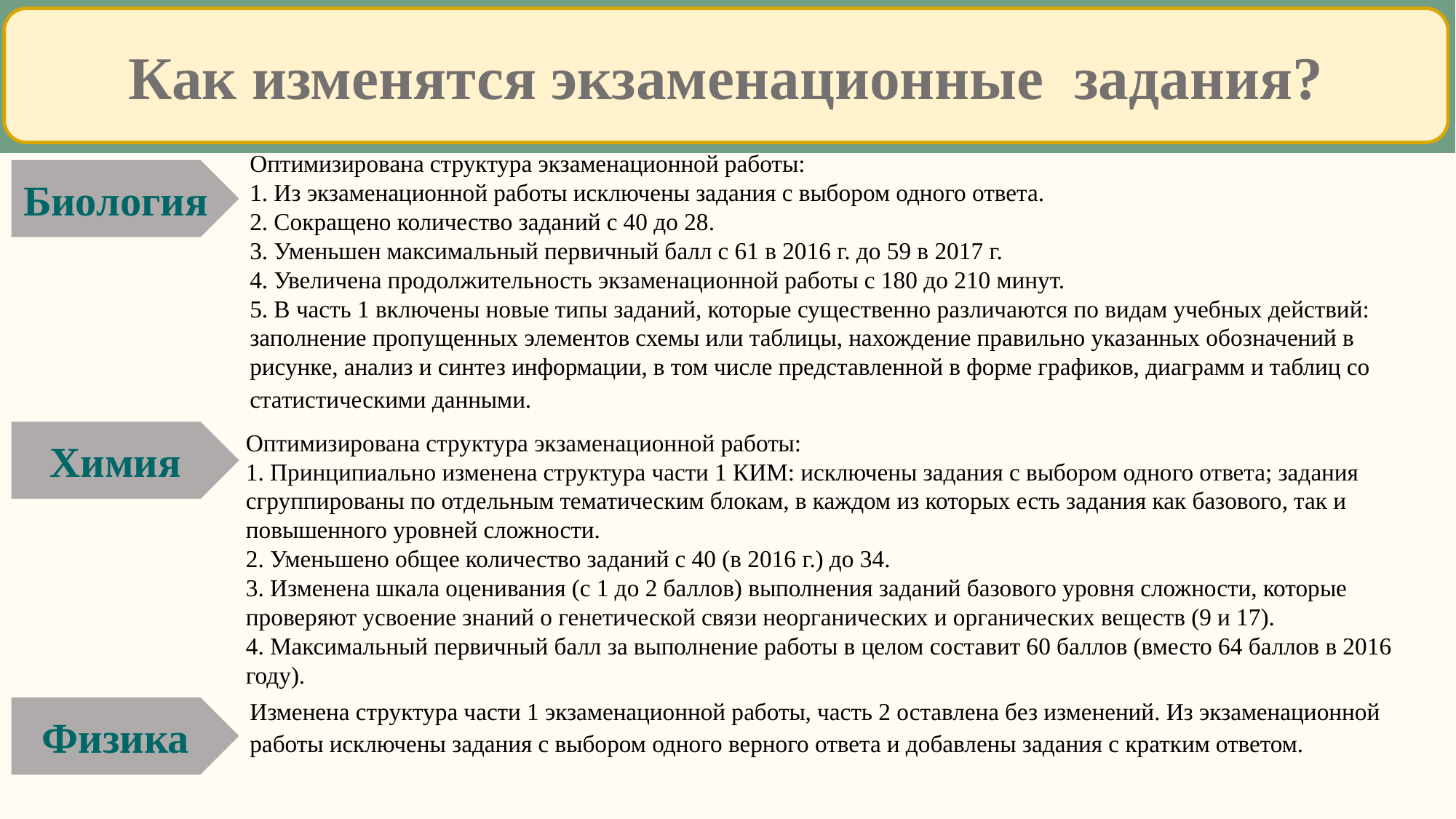

Как изменятся экзаменационные  задания?
Оптимизирована структура экзаменационной работы:
1. Из экзаменационной работы исключены задания с выбором одного ответа.
2. Сокращено количество заданий с 40 до 28.
3. Уменьшен максимальный первичный балл с 61 в 2016 г. до 59 в 2017 г.
4. Увеличена продолжительность экзаменационной работы с 180 до 210 минут.
5. В часть 1 включены новые типы заданий, которые существенно различаются по видам учебных действий: заполнение пропущенных элементов схемы или таблицы, нахождение правильно указанных обозначений в рисунке, анализ и синтез информации, в том числе представленной в форме графиков, диаграмм и таблиц со статистическими данными.
Биология
Химия
Оптимизирована структура экзаменационной работы:
1. Принципиально изменена структура части 1 КИМ: исключены задания с выбором одного ответа; задания сгруппированы по отдельным тематическим блокам, в каждом из которых есть задания как базового, так и повышенного уровней сложности.
2. Уменьшено общее количество заданий с 40 (в 2016 г.) до 34.
3. Изменена шкала оценивания (с 1 до 2 баллов) выполнения заданий базового уровня сложности, которые проверяют усвоение знаний о генетической связи неорганических и органических веществ (9 и 17).
4. Максимальный первичный балл за выполнение работы в целом составит 60 баллов (вместо 64 баллов в 2016 году).
Изменена структура части 1 экзаменационной работы, часть 2 оставлена без изменений. Из экзаменационной работы исключены задания с выбором одного верного ответа и добавлены задания с кратким ответом.
Физика